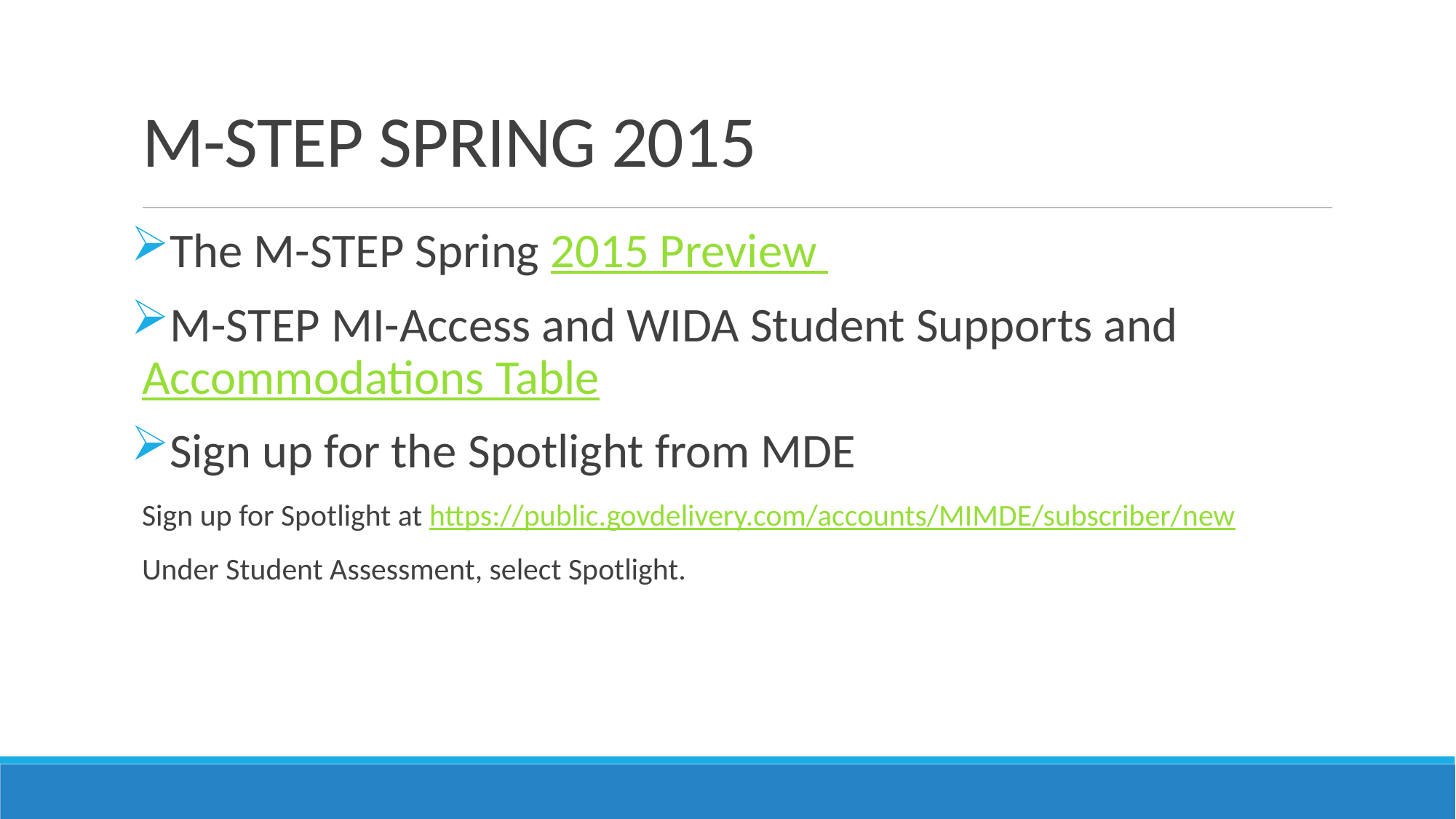

# M-STEP SPRING 2015
The M-STEP Spring 2015 Preview
M-STEP MI-Access and WIDA Student Supports and Accommodations Table
Sign up for the Spotlight from MDE
Sign up for Spotlight at https://public.govdelivery.com/accounts/MIMDE/subscriber/new
Under Student Assessment, select Spotlight.